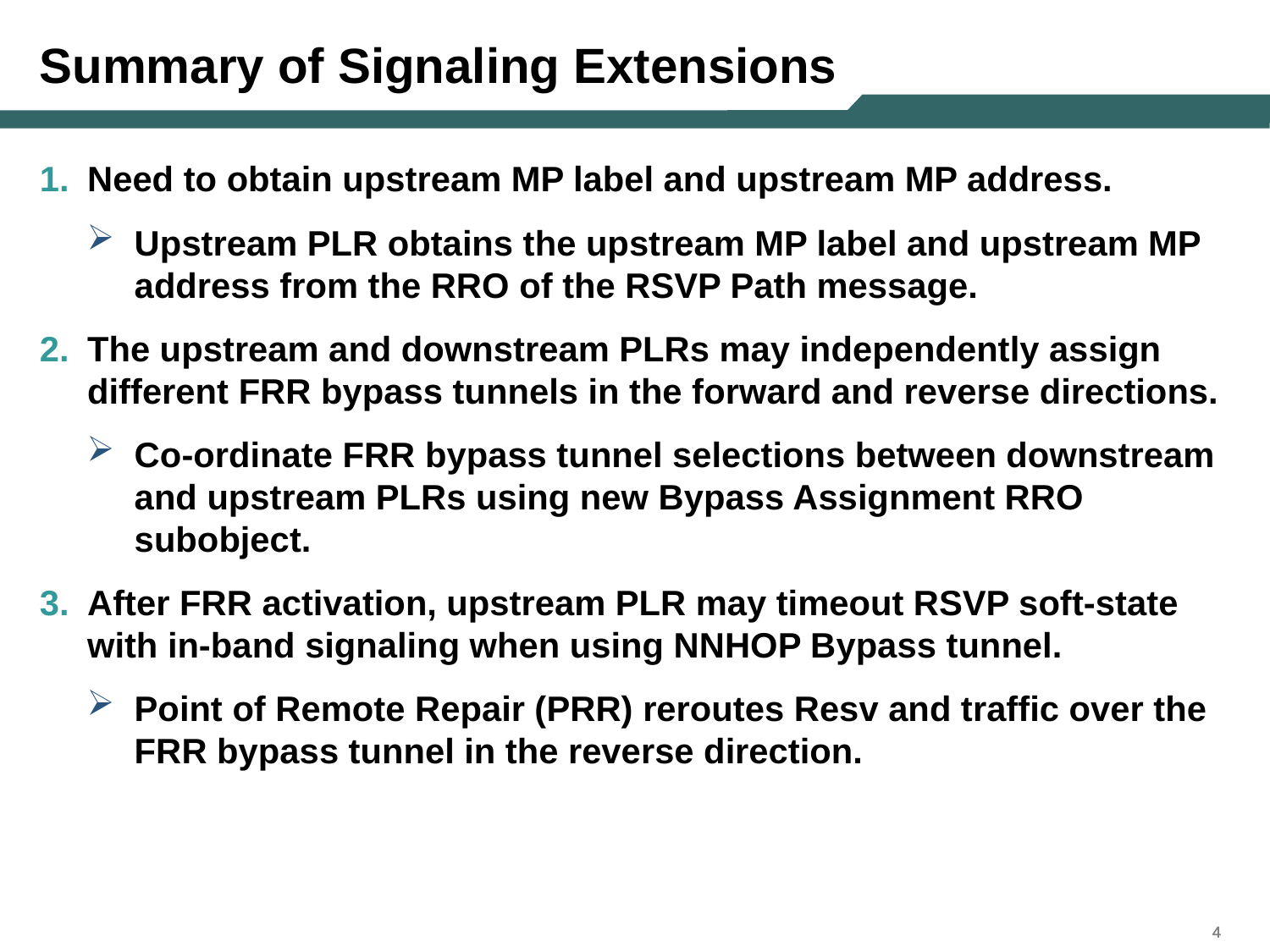

# Summary of Signaling Extensions
Need to obtain upstream MP label and upstream MP address.
Upstream PLR obtains the upstream MP label and upstream MP address from the RRO of the RSVP Path message.
The upstream and downstream PLRs may independently assign different FRR bypass tunnels in the forward and reverse directions.
Co-ordinate FRR bypass tunnel selections between downstream and upstream PLRs using new Bypass Assignment RRO subobject.
After FRR activation, upstream PLR may timeout RSVP soft-state with in-band signaling when using NNHOP Bypass tunnel.
Point of Remote Repair (PRR) reroutes Resv and traffic over the FRR bypass tunnel in the reverse direction.